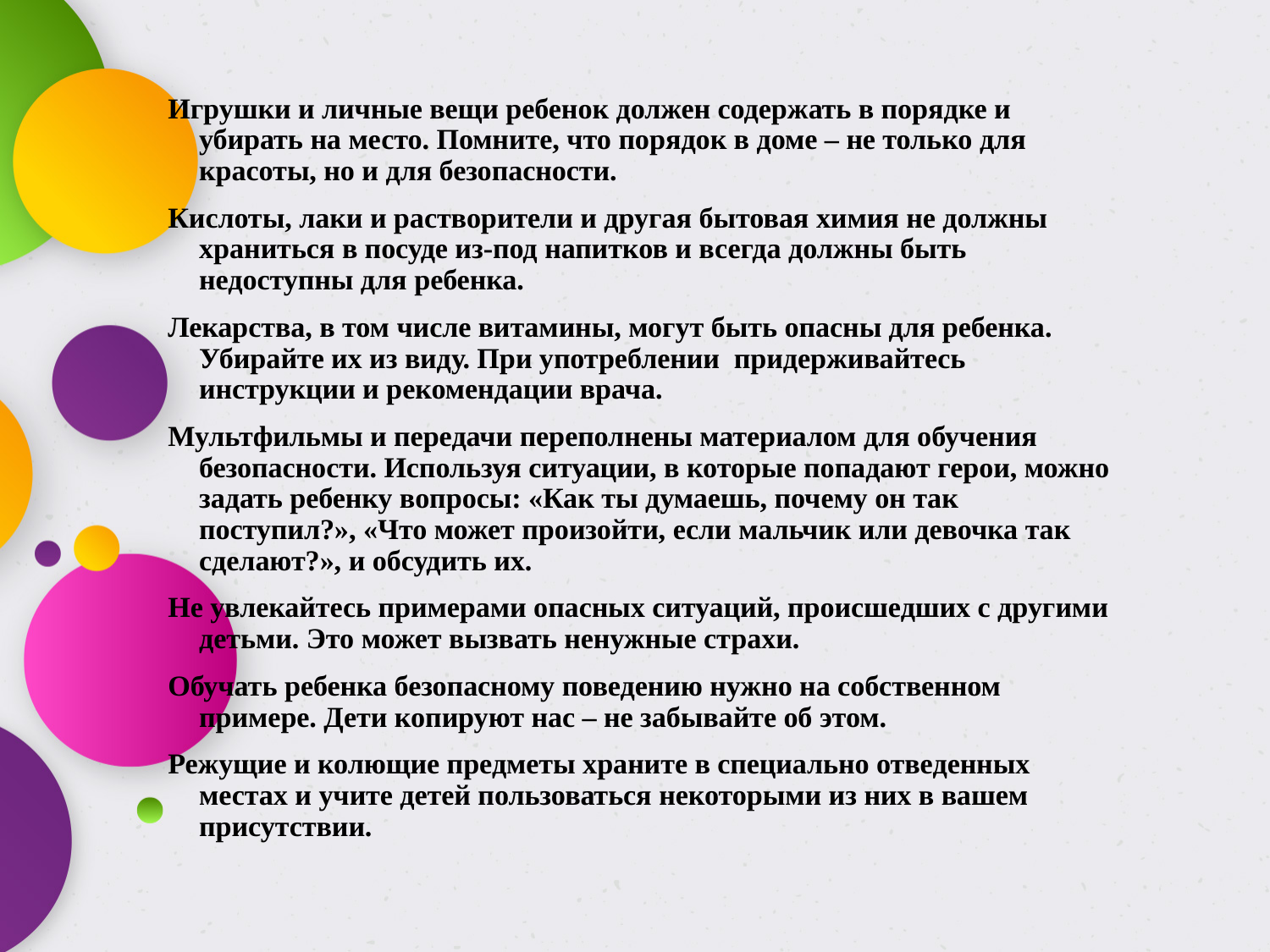

Игрушки и личные вещи ребенок должен содержать в порядке и убирать на место. Помните, что порядок в доме – не только для красоты, но и для безопасности.
Кислоты, лаки и растворители и другая бытовая химия не должны храниться в посуде из-под напитков и всегда должны быть недоступны для ребенка.
Лекарства, в том числе витамины, могут быть опасны для ребенка. Убирайте их из виду. При употреблении  придерживайтесь инструкции и рекомендации врача.
Мультфильмы и передачи переполнены материалом для обучения безопасности. Используя ситуации, в которые попадают герои, можно задать ребенку вопросы: «Как ты думаешь, почему он так поступил?», «Что может произойти, если мальчик или девочка так сделают?», и обсудить их.
Не увлекайтесь примерами опасных ситуаций, происшедших с другими детьми. Это может вызвать ненужные страхи.
Обучать ребенка безопасному поведению нужно на собственном примере. Дети копируют нас – не забывайте об этом.
Режущие и колющие предметы храните в специально отведенных местах и учите детей пользоваться некоторыми из них в вашем присутствии.